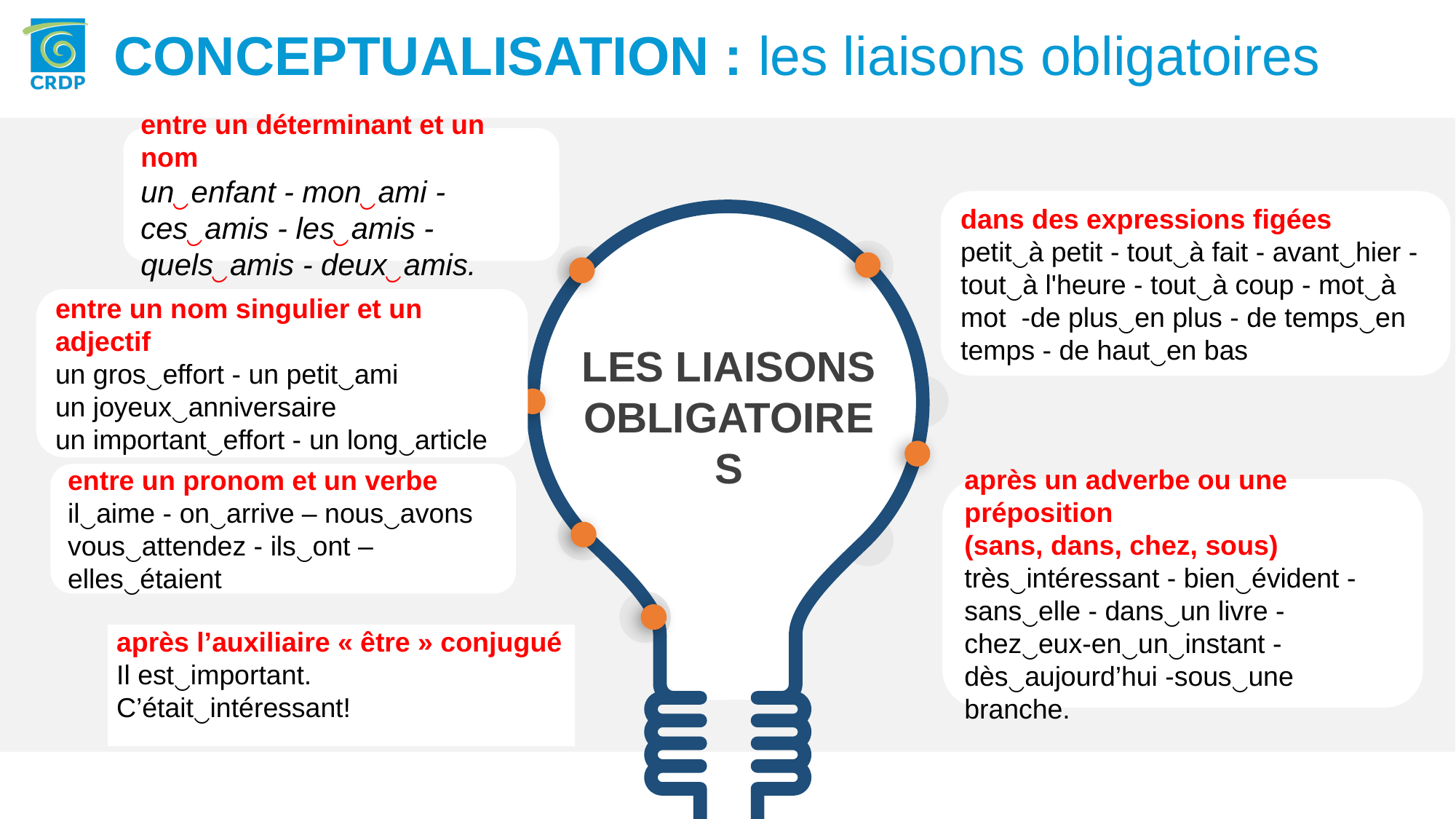

CONCEPTUALISATION : les liaisons obligatoires
entre un déterminant et un nom
un‿enfant - mon‿ami - ces‿amis - les‿amis - quels‿amis - deux‿amis.
dans des expressions figées
petit‿à petit - tout‿à fait - avant‿hier - tout‿à l'heure - tout‿à coup - mot‿à mot  -de plus‿en plus - de temps‿en temps - de haut‿en bas

entre un nom singulier et un adjectif
un gros‿effort - un petit‿ami
un joyeux‿anniversaire
un important‿effort - un long‿article
LES LIAISONS OBLIGATOIRES

entre un pronom et un verbe
il‿aime - on‿arrive – nous‿avons
vous‿attendez - ils‿ont – elles‿étaient
après un adverbe ou une préposition (sans, dans, chez, sous)
très‿intéressant - bien‿évident - sans‿elle - dans‿un livre - chez‿eux-en‿un‿instant -dès‿aujourd’hui -sous‿une branche.

| après l’auxiliaire « être » conjugué Il est‿important. C’était‿intéressant! |
| --- |